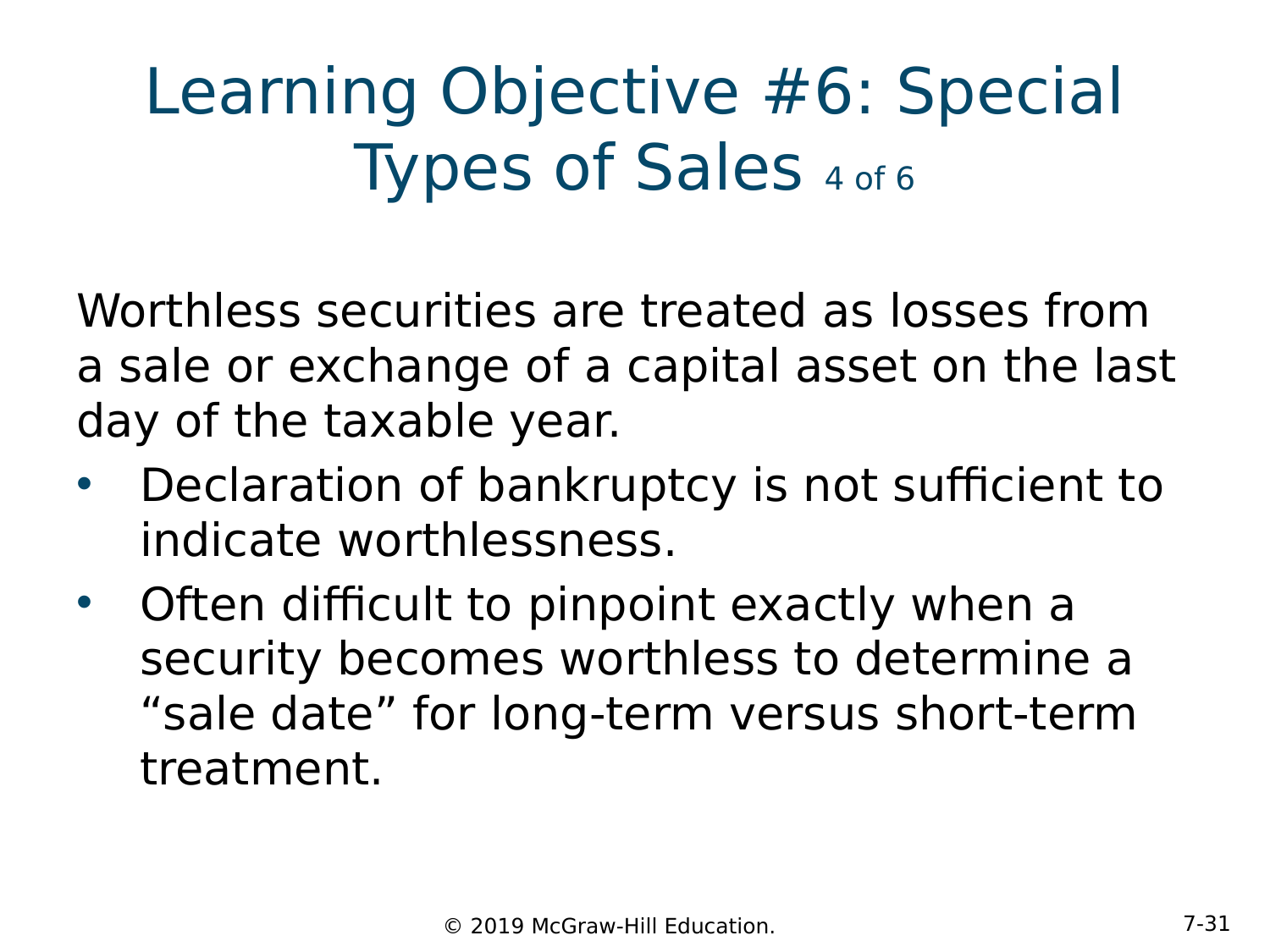

# Learning Objective #6: Special Types of Sales 4 of 6
Worthless securities are treated as losses from a sale or exchange of a capital asset on the last day of the taxable year.
Declaration of bankruptcy is not sufficient to indicate worthlessness.
Often difficult to pinpoint exactly when a security becomes worthless to determine a “sale date” for long-term versus short-term treatment.